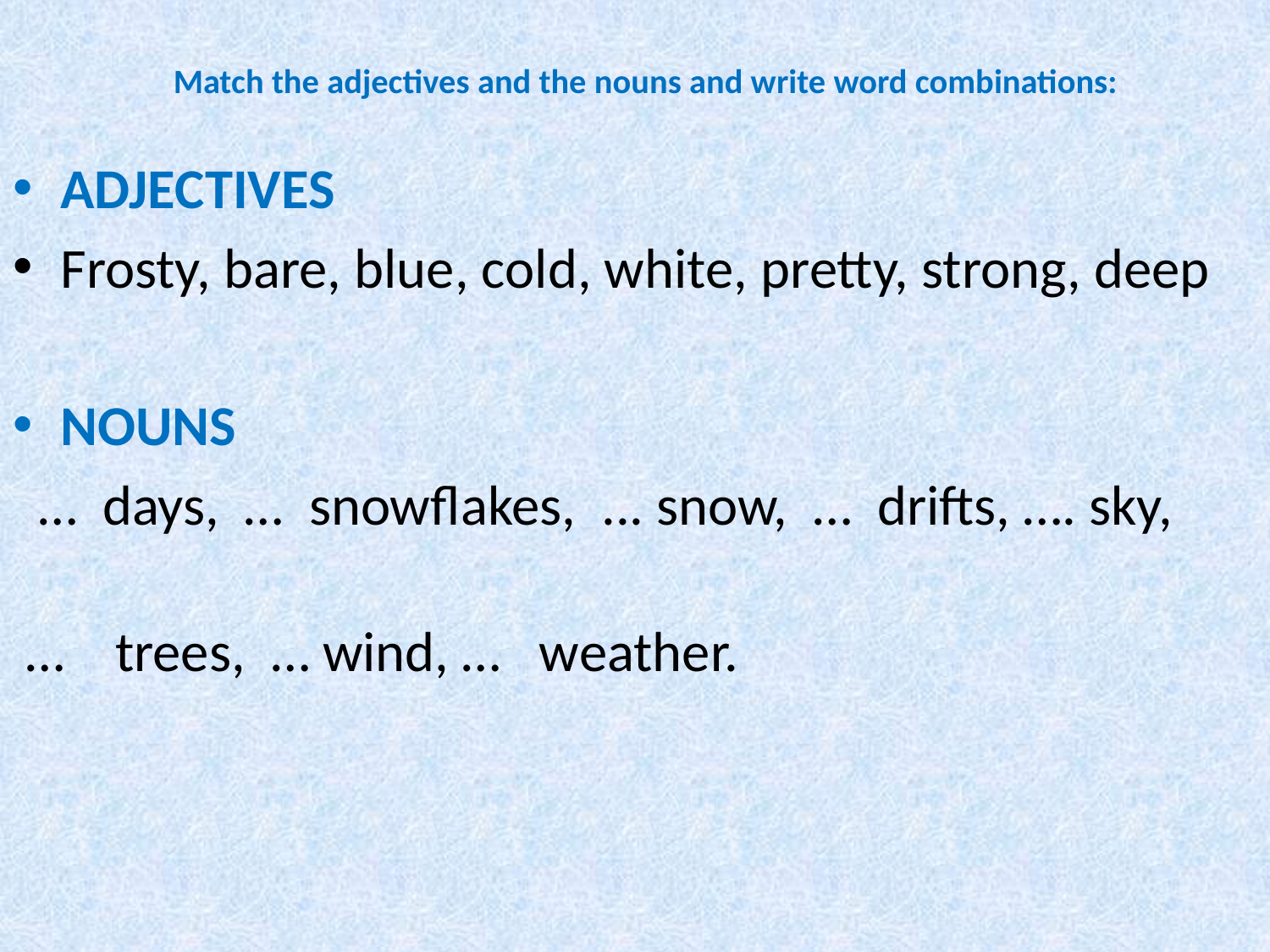

# Match the adjectives and the nouns and write word combinations:
ADJECTIVES
Frosty, bare, blue, cold, white, pretty, strong, deep

NOUNS
  …  days,  …  snowflakes,  ... snow,  …  drifts, …. sky,
 …    trees,  … wind, …   weather.